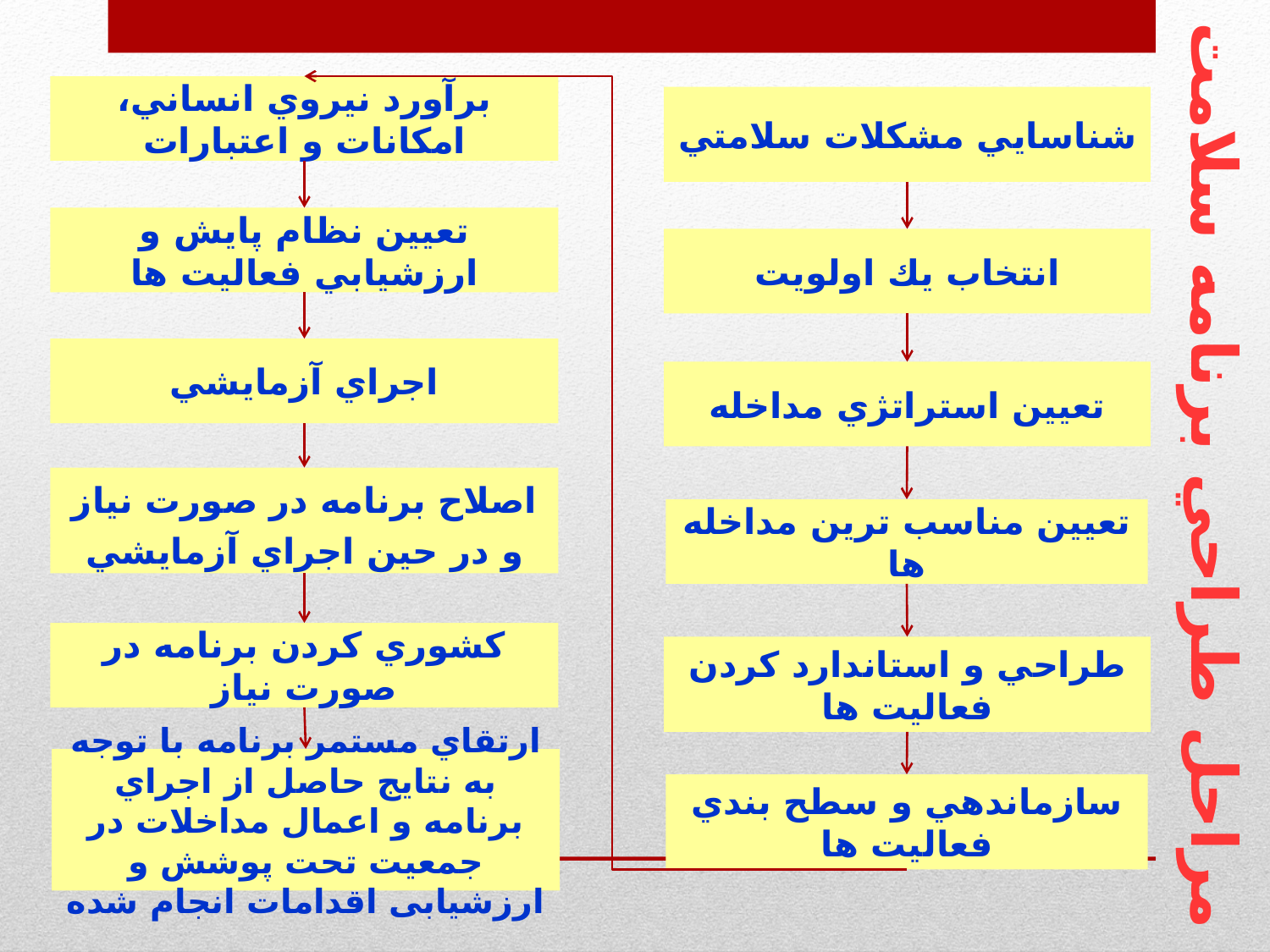

برآورد نيروي انساني، امكانات و اعتبارات
شناسايي مشكلات سلامتي
تعيين نظام پايش و ارزشيابي فعاليت ها
انتخاب يك اولويت
اجراي آزمايشي
تعيين استراتژي مداخله
مراحل طراحي برنامه سلامت
اصلاح برنامه در صورت نياز و در حين اجراي آزمايشي
تعيين مناسب ترين مداخله ها
كشوري كردن برنامه در صورت نياز
طراحي و استاندارد كردن فعاليت ها
ارتقاي مستمر برنامه با توجه به نتايج حاصل از اجراي برنامه و اعمال مداخلات در جمعيت تحت پوشش و ارزشيابی اقدامات انجام شده
سازماندهي و سطح بندي فعاليت ها